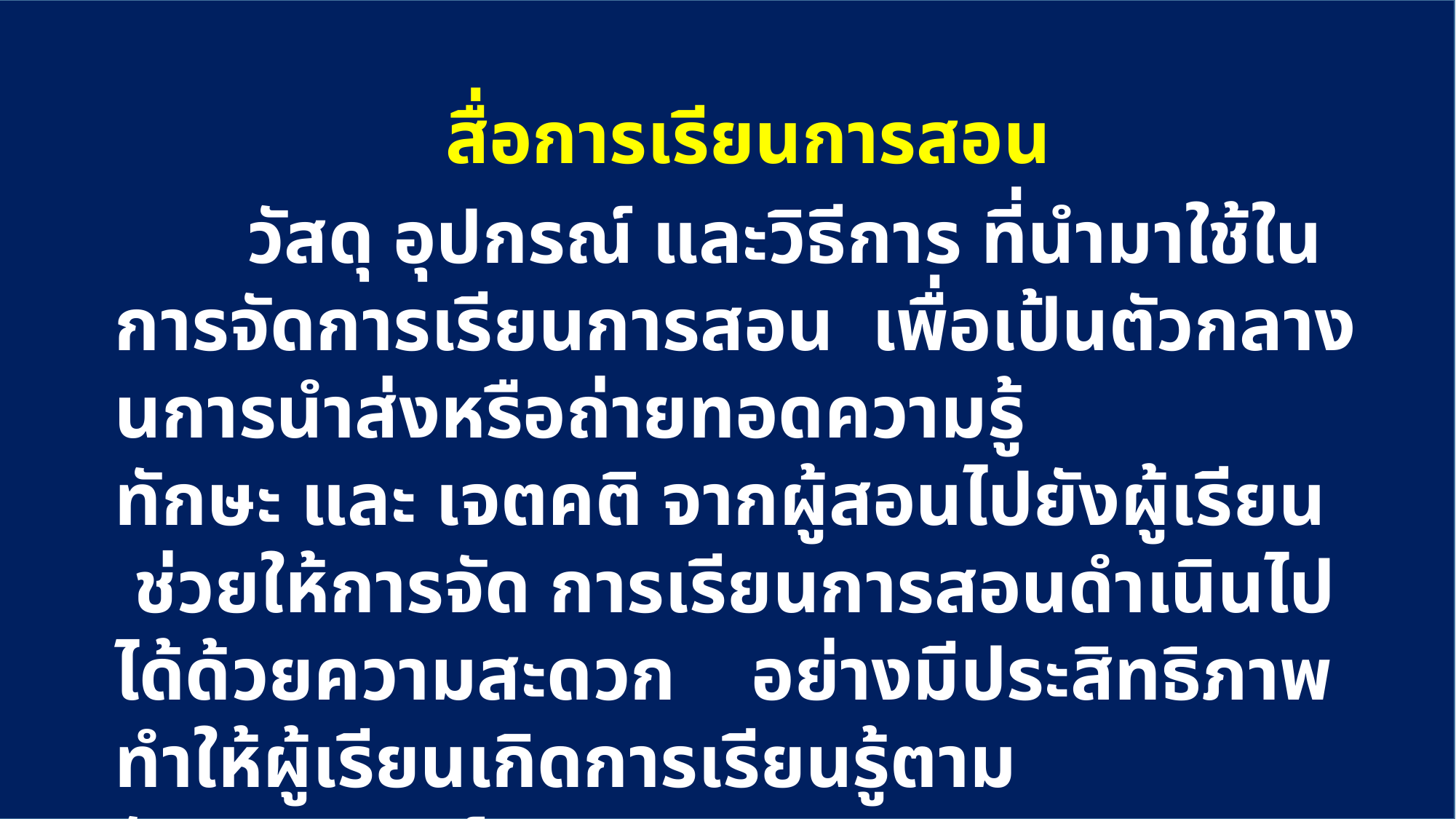

สื่อการเรียนการสอน
       วัสดุ อุปกรณ์ และวิธีการ ที่นำมาใช้ในการจัดการเรียนการสอน  เพื่อเป้นตัวกลางนการนำส่งหรือถ่ายทอดความรู้
ทักษะ และ เจตคติ จากผู้สอนไปยังผู้เรียน    ช่วยให้การจัด การเรียนการสอนดำเนินไปได้ด้วยความสะดวก    อย่างมีประสิทธิภาพ ทำให้ผู้เรียนเกิดการเรียนรู้ตามวัตถุประสงค์
ของการเรียนการสอนที่กำหนดไว้